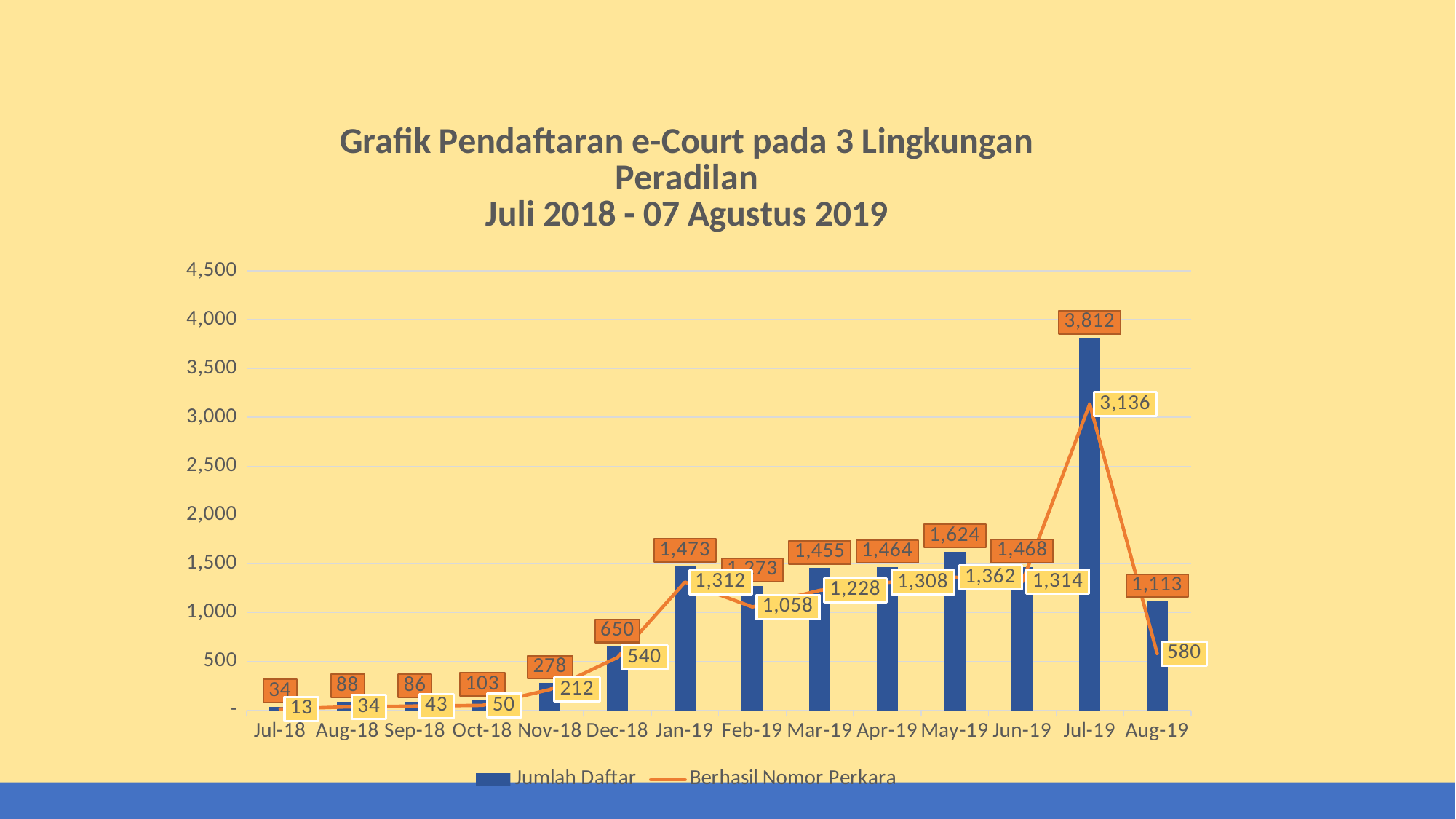

### Chart: Grafik Pendaftaran e-Court pada 3 Lingkungan Peradilan
Juli 2018 - 07 Agustus 2019

| Category | Jumlah Daftar | Berhasil Nomor Perkara |
|---|---|---|
| 43282 | 34.0 | 13.0 |
| 43313 | 88.0 | 34.0 |
| 43344 | 86.0 | 43.0 |
| 43374 | 103.0 | 50.0 |
| 43405 | 278.0 | 212.0 |
| 43435 | 650.0 | 540.0 |
| 43466 | 1473.0 | 1312.0 |
| 43497 | 1273.0 | 1058.0 |
| 43525 | 1455.0 | 1228.0 |
| 43556 | 1464.0 | 1308.0 |
| 43586 | 1624.0 | 1362.0 |
| 43617 | 1468.0 | 1314.0 |
| 43647 | 3812.0 | 3136.0 |
| 43678 | 1113.0 | 580.0 |